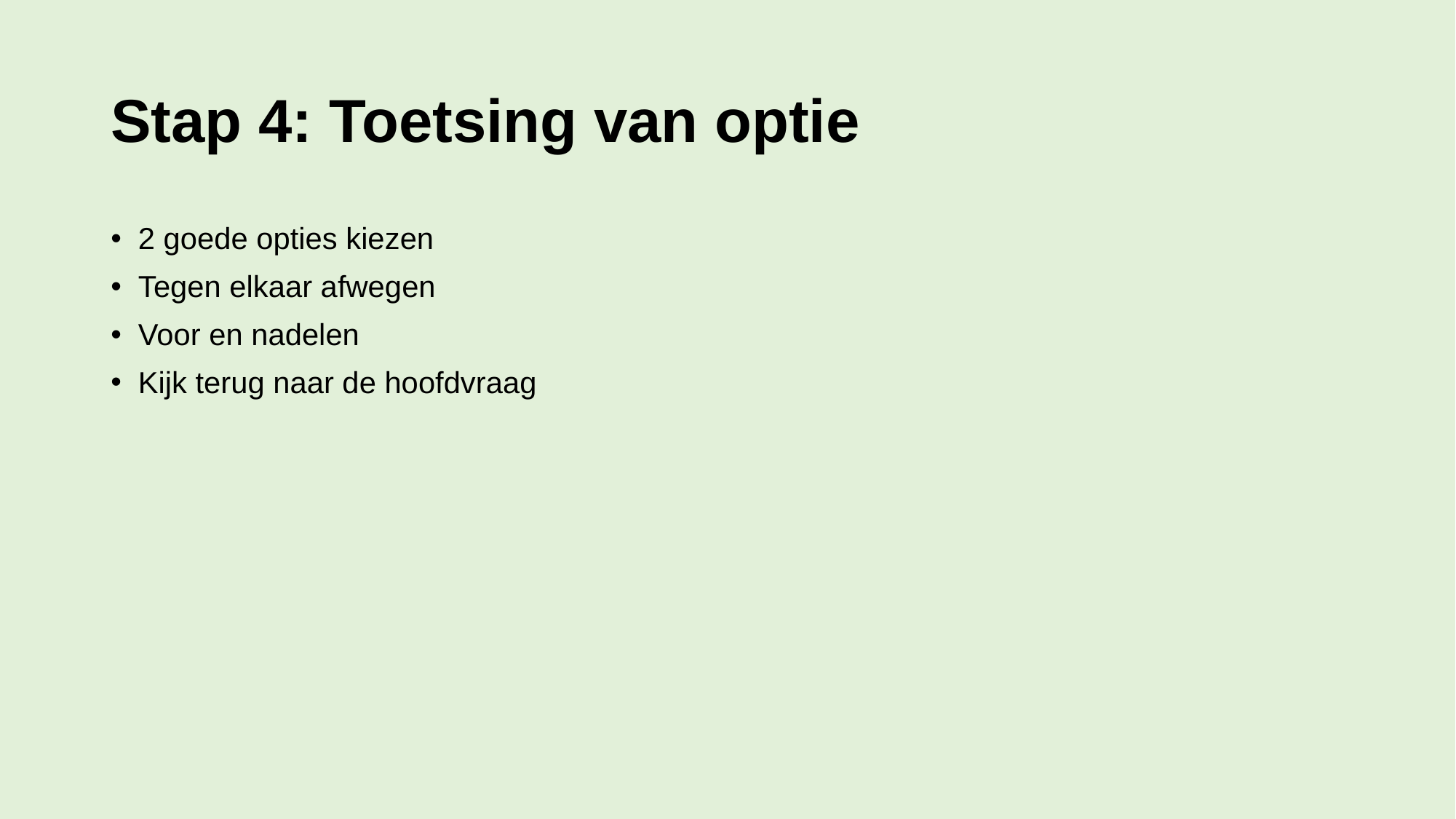

# Stap 4: Toetsing van optie
2 goede opties kiezen
Tegen elkaar afwegen
Voor en nadelen
Kijk terug naar de hoofdvraag